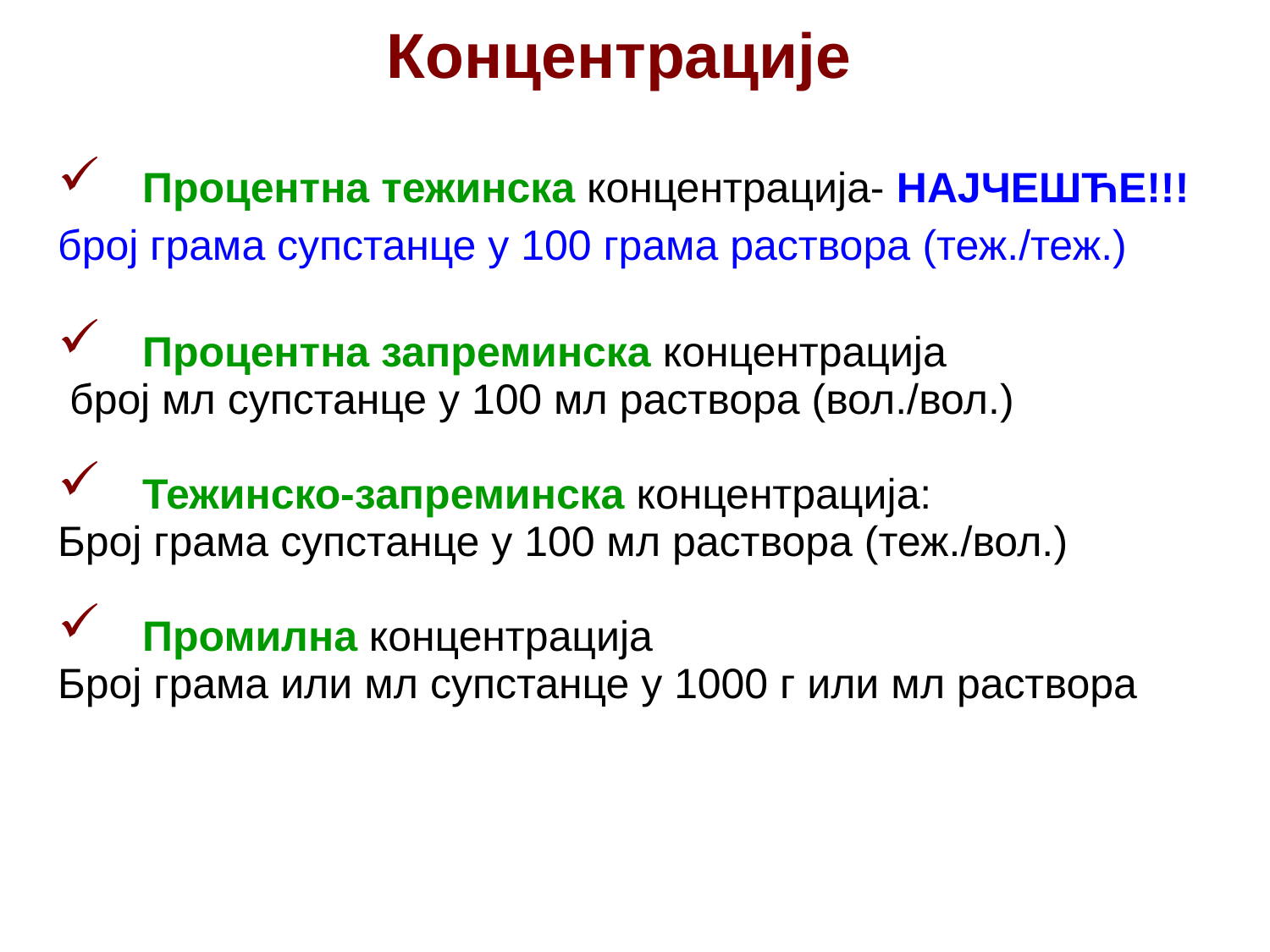

# Концентрације

Процентна тежинска концентрација- НАЈЧЕШЋЕ!!!
број грама супстанце у 100 грама раствора (теж./теж.)

Процентна запреминска концентрација
 број мл супстанце у 100 мл раствора (вол./вол.)

Тежинско-запреминска концентрација:
Број грама супстанце у 100 мл раствора (теж./вол.)

Промилна концентрација
Број грама или мл супстанце у 1000 г или мл раствора